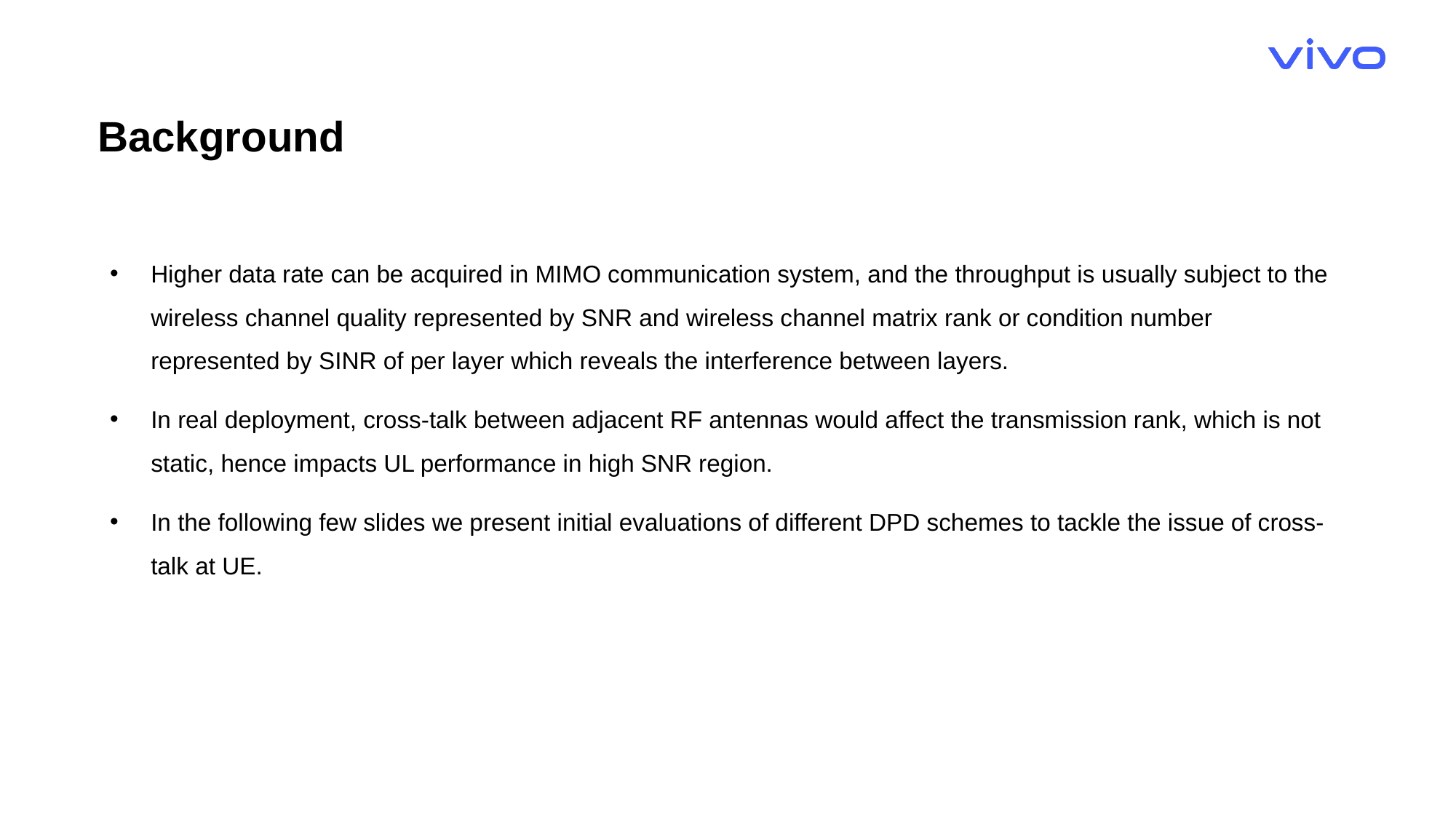

Background
Higher data rate can be acquired in MIMO communication system, and the throughput is usually subject to the wireless channel quality represented by SNR and wireless channel matrix rank or condition number represented by SINR of per layer which reveals the interference between layers.
In real deployment, cross-talk between adjacent RF antennas would affect the transmission rank, which is not static, hence impacts UL performance in high SNR region.
In the following few slides we present initial evaluations of different DPD schemes to tackle the issue of cross-talk at UE.